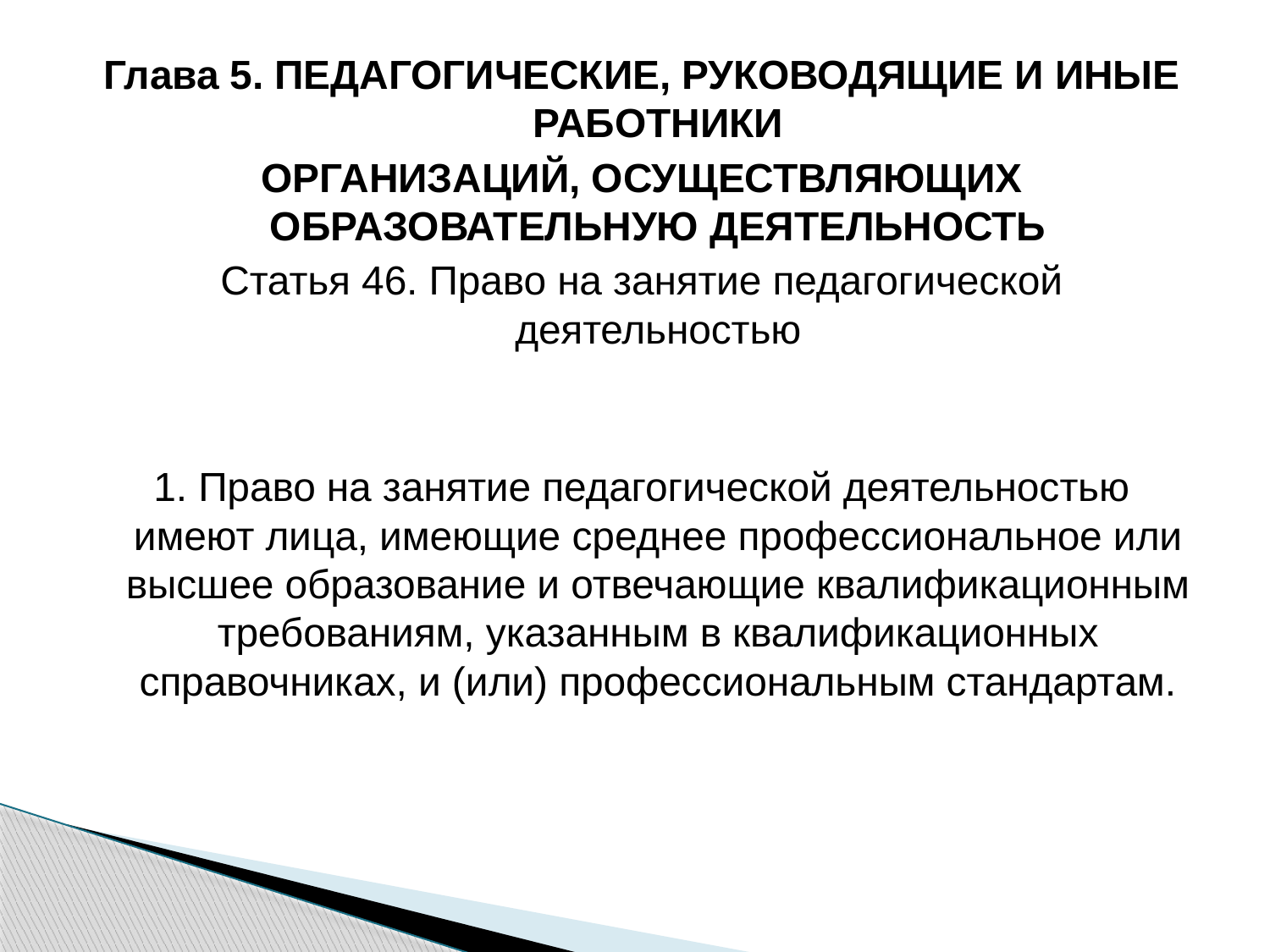

Глава 5. ПЕДАГОГИЧЕСКИЕ, РУКОВОДЯЩИЕ И ИНЫЕ РАБОТНИКИ
ОРГАНИЗАЦИЙ, ОСУЩЕСТВЛЯЮЩИХ ОБРАЗОВАТЕЛЬНУЮ ДЕЯТЕЛЬНОСТЬ
Статья 46. Право на занятие педагогической деятельностью

1. Право на занятие педагогической деятельностью имеют лица, имеющие среднее профессиональное или высшее образование и отвечающие квалификационным требованиям, указанным в квалификационных справочниках, и (или) профессиональным стандартам.